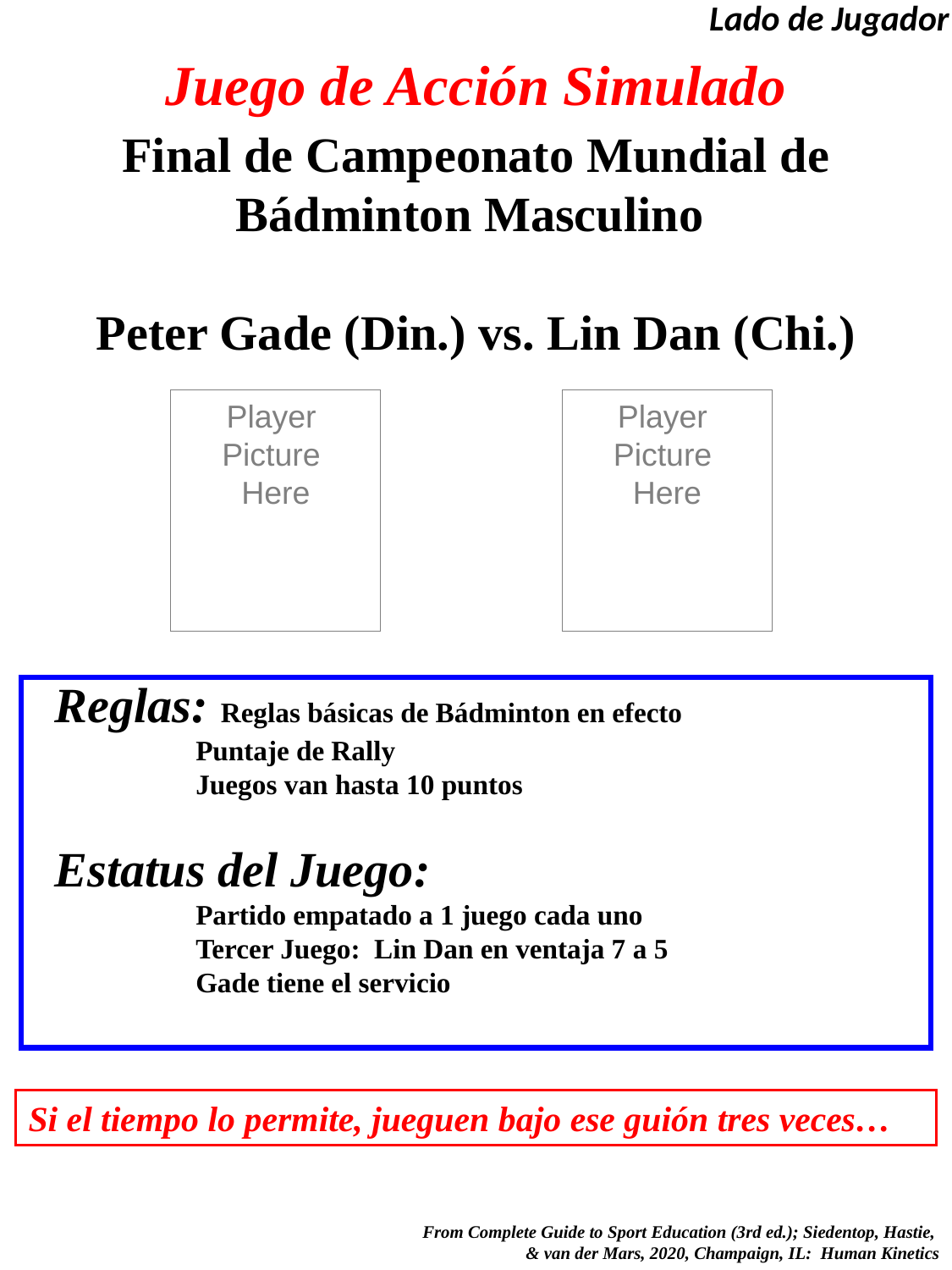

Lado de Jugador
# Juego de Acción Simulado
Final de Campeonato Mundial de Bádminton Masculino

Peter Gade (Din.) vs. Lin Dan (Chi.)
Player
Picture
Here

Player
Picture
Here

Reglas: Reglas básicas de Bádminton en efecto
	  Puntaje de Rally
	  Juegos van hasta 10 puntos

Estatus del Juego:
	  Partido empatado a 1 juego cada uno
	  Tercer Juego:  Lin Dan en ventaja 7 a 5
	  Gade tiene el servicio

Si el tiempo lo permite, jueguen bajo ese guión tres veces…
 From Complete Guide to Sport Education (3rd ed.); Siedentop, Hastie,
& van der Mars, 2020, Champaign, IL:  Human Kinetics